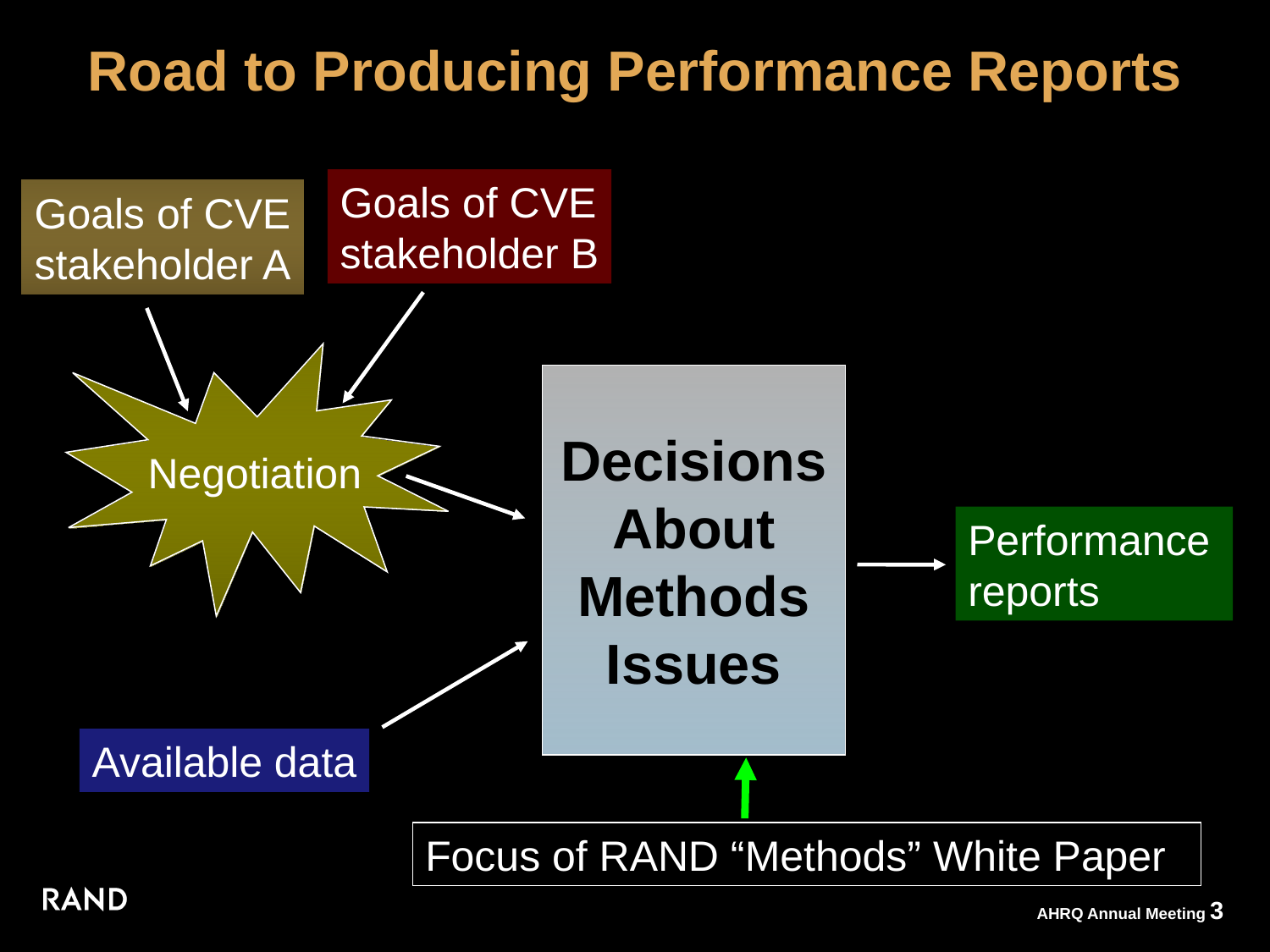

# Road to Producing Performance Reports
Goals of CVE
stakeholder B
Goals of CVE
stakeholder A

Negotiation
Decisions
About
Methods
Issues

Performance
reports

Available data

Focus of RAND “Methods” White Paper